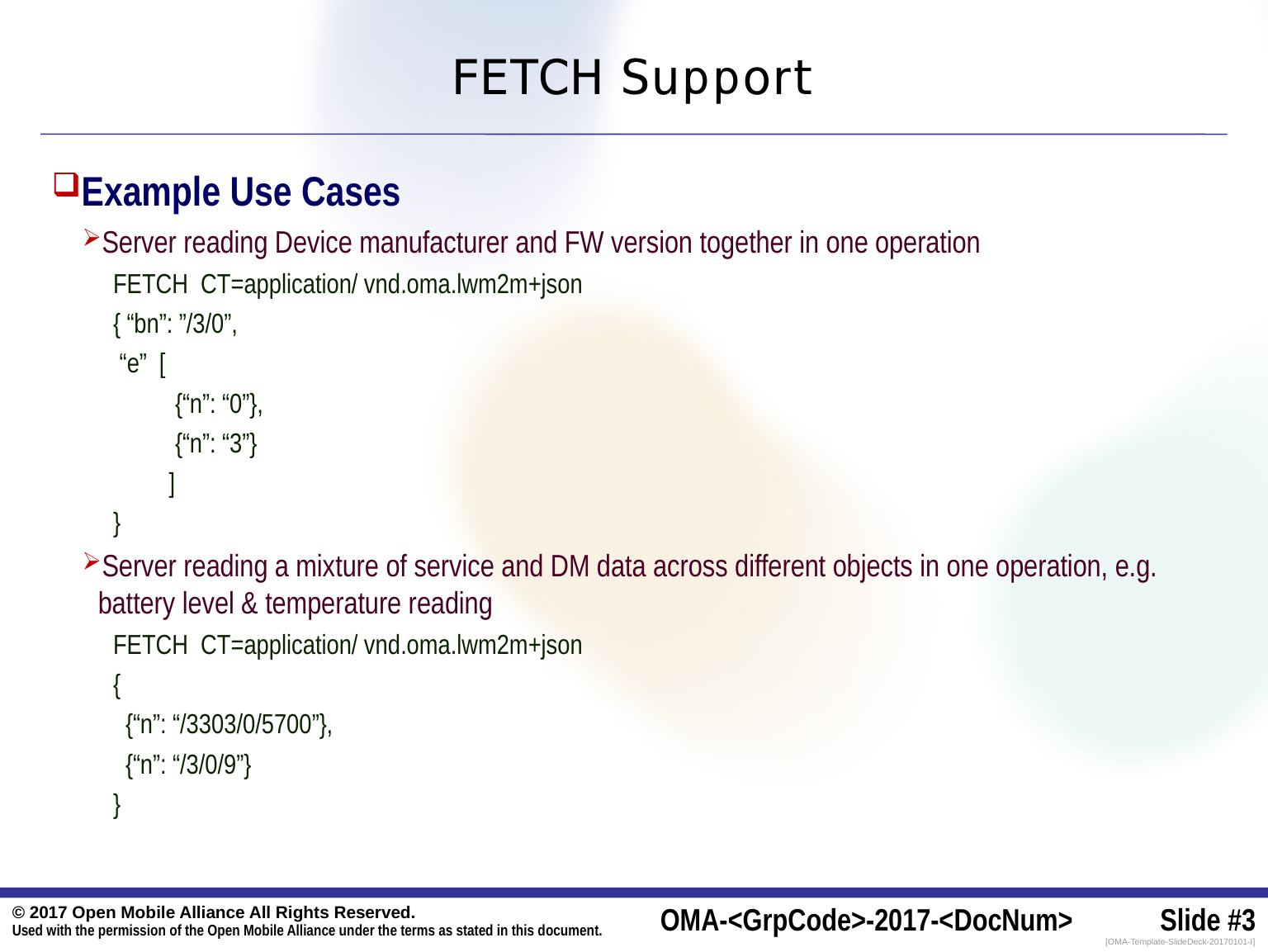

# FETCH Support
Example Use Cases
Server reading Device manufacturer and FW version together in one operation
FETCH  CT=application/ vnd.oma.lwm2m+json
{ “bn”: ”/3/0”,
 “e”  [
          {“n”: “0”},
          {“n”: “3”}
         ]
}
Server reading a mixture of service and DM data across different objects in one operation, e.g. battery level & temperature reading
FETCH  CT=application/ vnd.oma.lwm2m+json
{
  {“n”: “/3303/0/5700”},
  {“n”: “/3/0/9”}
}